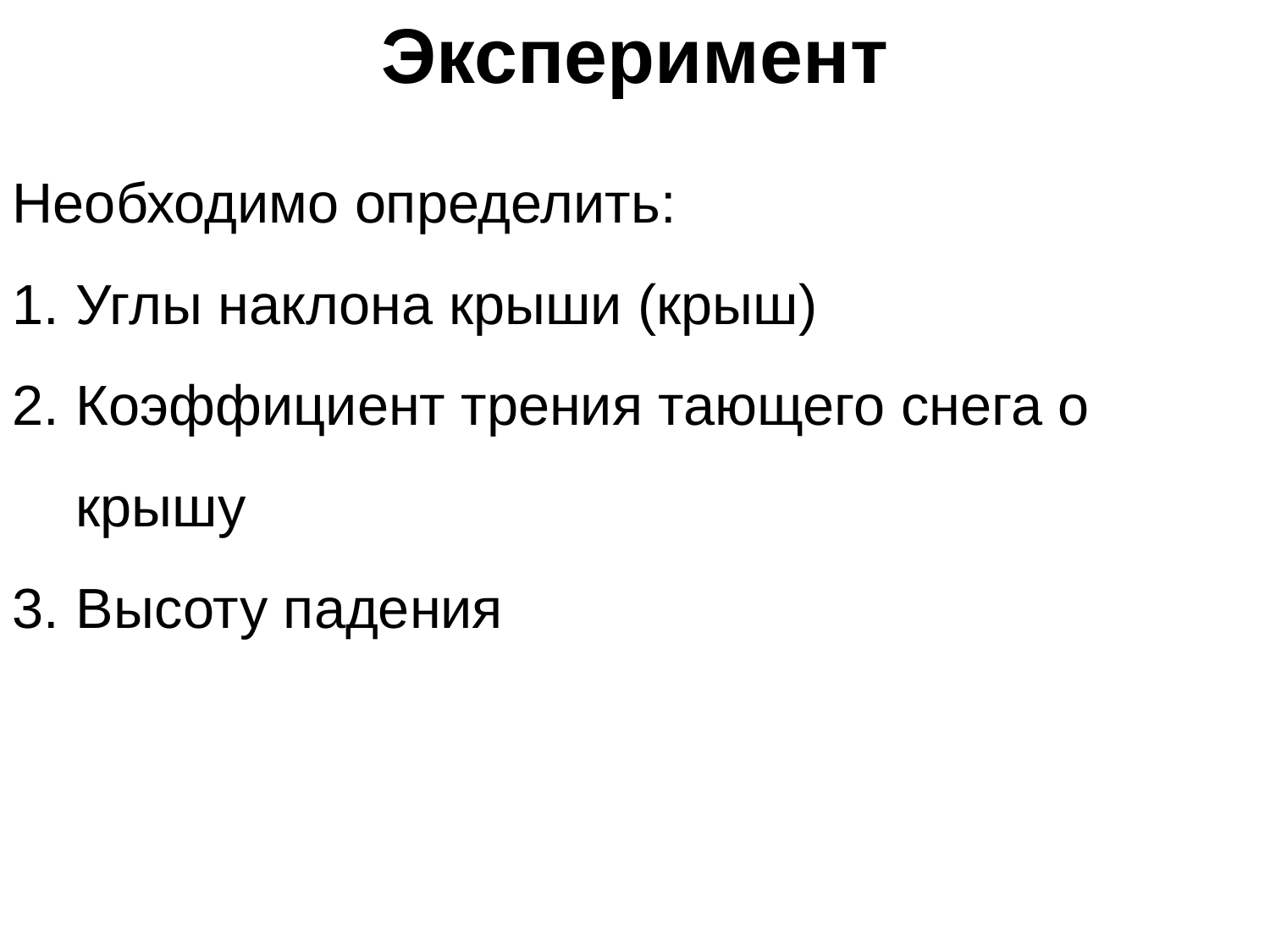

Эксперимент
Необходимо определить:
Углы наклона крыши (крыш)
Коэффициент трения тающего снега о крышу
Высоту падения